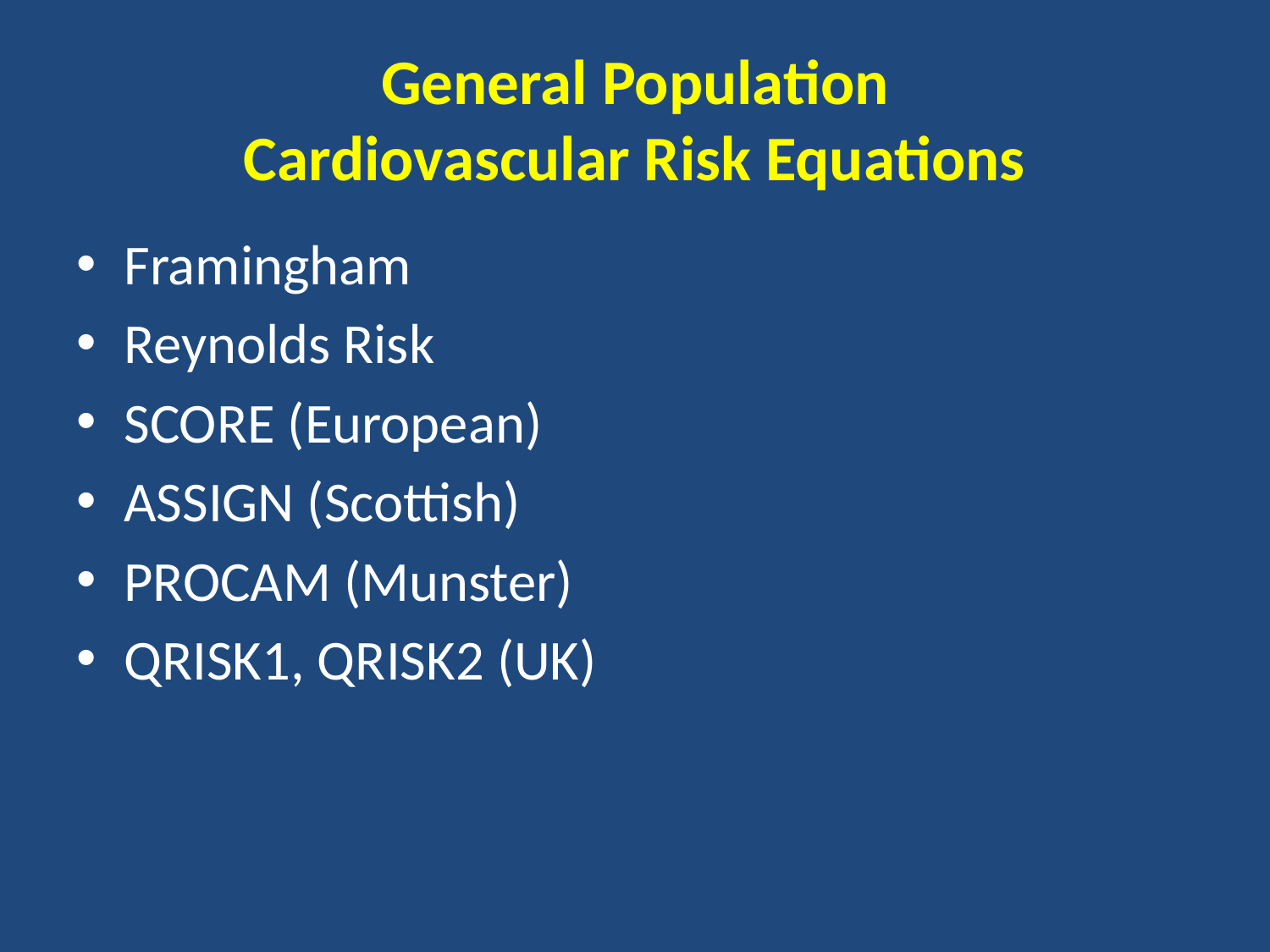

# General Population Cardiovascular Risk Equations
Framingham
Reynolds Risk
SCORE (European)
ASSIGN (Scottish)
PROCAM (Munster)
QRISK1, QRISK2 (UK)